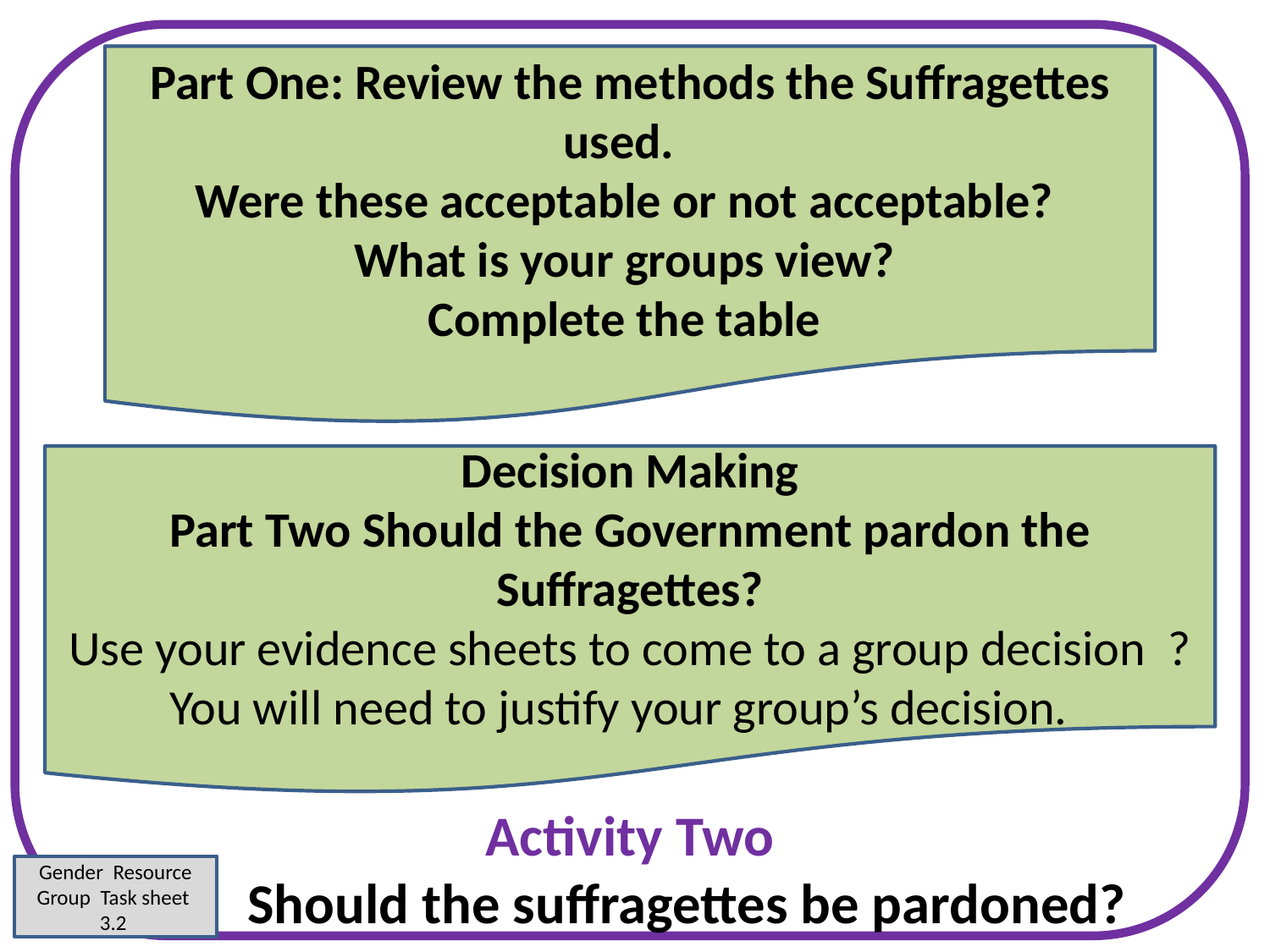

Activity Two
           Should the suffragettes be pardoned??
Part One: Review the methods the Suffragettes used.
Were these acceptable or not acceptable?
What is your groups view?
Complete the table
Decision Making
Part Two Should the Government pardon the Suffragettes?
Use your evidence sheets to come to a group decision  ?
You will need to justify your group’s decision.
Gender  Resource Group  Task sheet
3.2